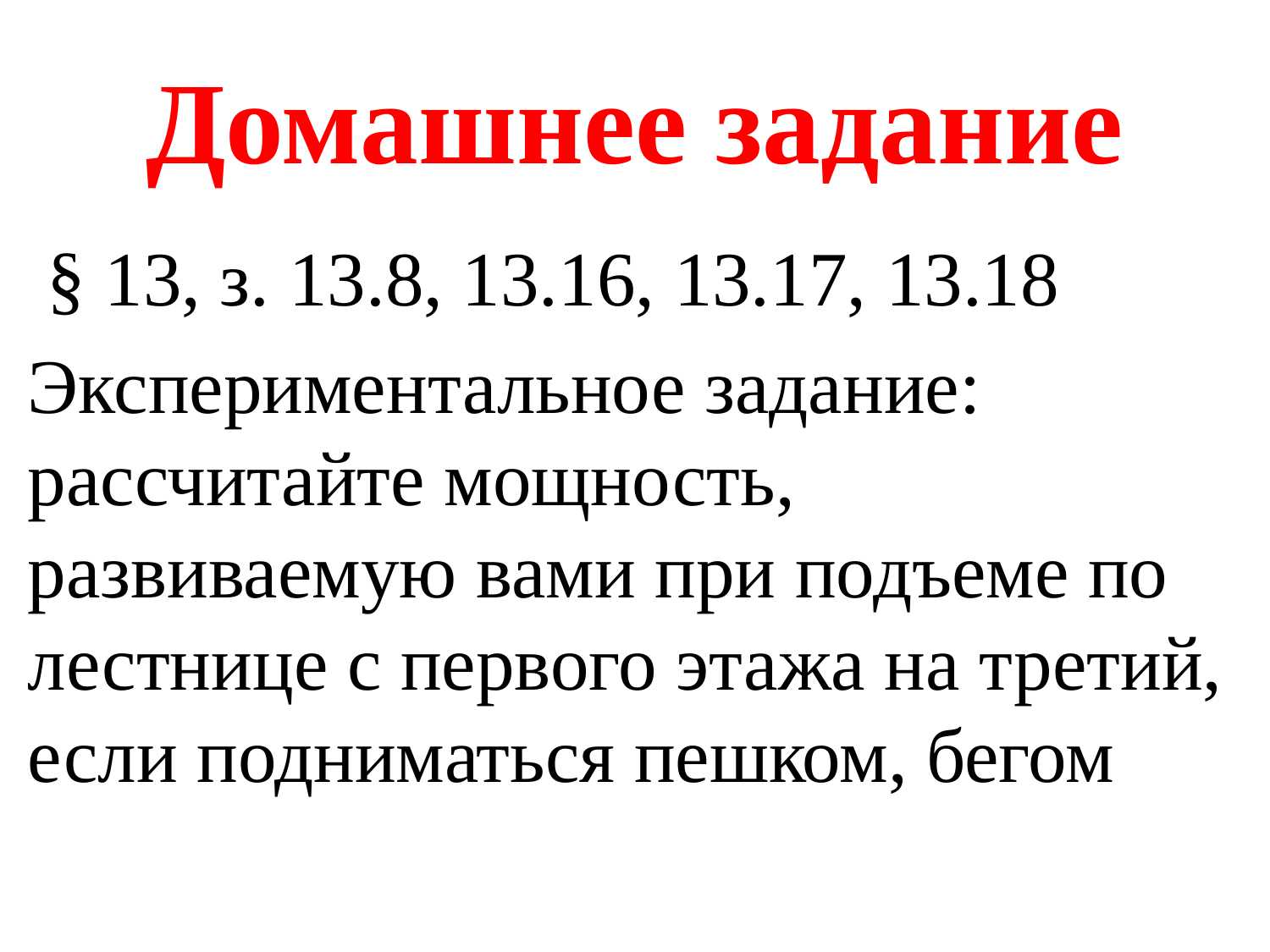

# Домашнее задание
 § 13, з. 13.8, 13.16, 13.17, 13.18
Экспериментальное задание: рассчитайте мощность, развиваемую вами при подъеме по лестнице с первого этажа на третий, если подниматься пешком, бегом